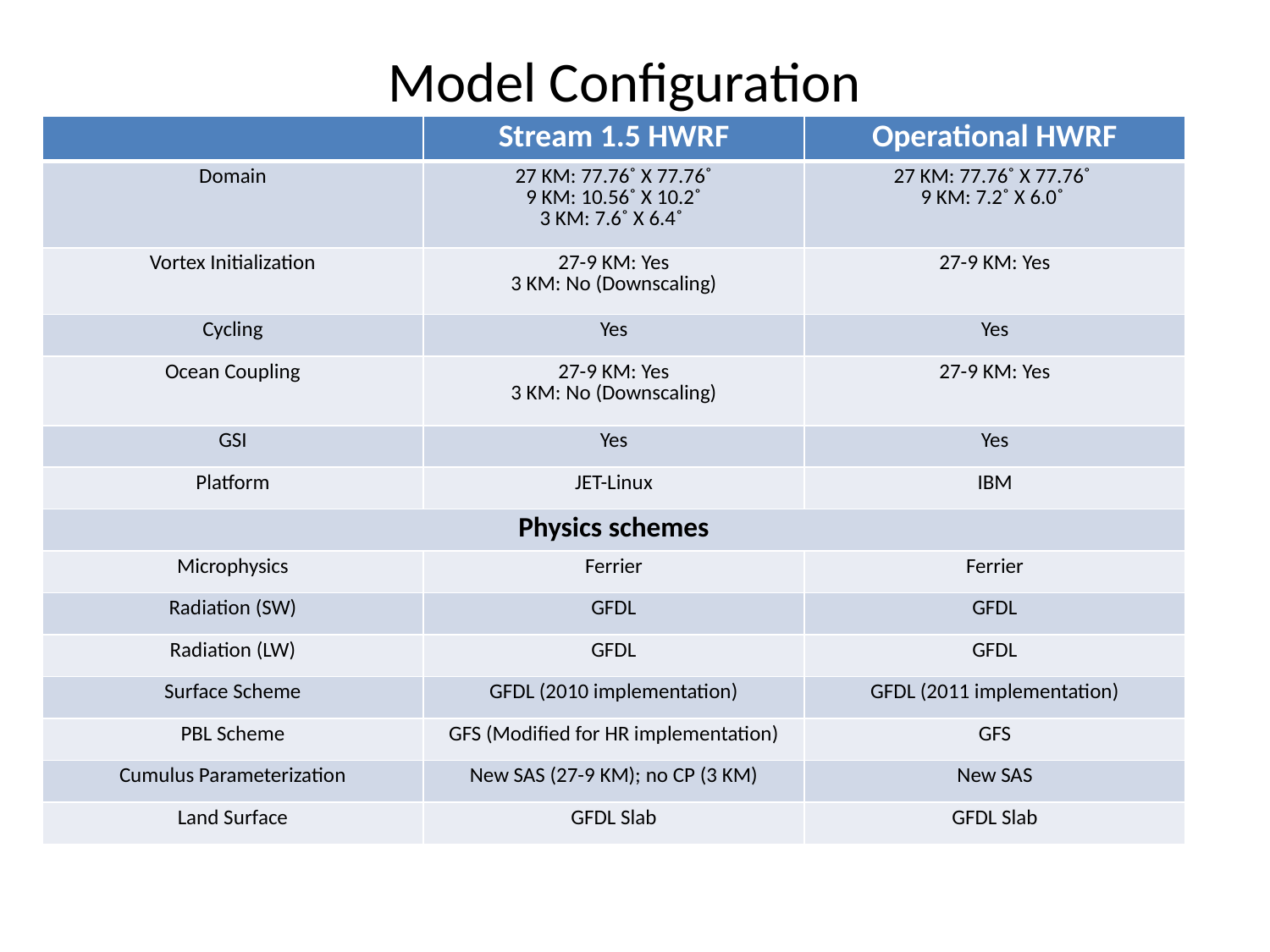

# Model Configuration
|  | Stream 1.5 HWRF | Operational HWRF |
| --- | --- | --- |
| Domain | 27 KM: 77.76˚ X 77.76˚ 9 KM: 10.56˚ X 10.2˚ 3 KM: 7.6˚ X 6.4˚ | 27 KM: 77.76˚ X 77.76˚ 9 KM: 7.2˚ X 6.0˚ |
| Vortex Initialization | 27-9 KM: Yes 3 KM: No (Downscaling) | 27-9 KM: Yes |
| Cycling | Yes | Yes |
| Ocean Coupling | 27-9 KM: Yes 3 KM: No (Downscaling) | 27-9 KM: Yes |
| GSI | Yes | Yes |
| Platform | JET-Linux | IBM |
| Physics schemes |  |  |
| Microphysics | Ferrier | Ferrier |
| Radiation (SW) | GFDL | GFDL |
| Radiation (LW) | GFDL | GFDL |
| Surface Scheme | GFDL (2010 implementation) | GFDL (2011 implementation) |
| PBL Scheme | GFS (Modified for HR implementation) | GFS |
| Cumulus Parameterization | New SAS (27-9 KM); no CP (3 KM) | New SAS |
| Land Surface | GFDL Slab | GFDL Slab |